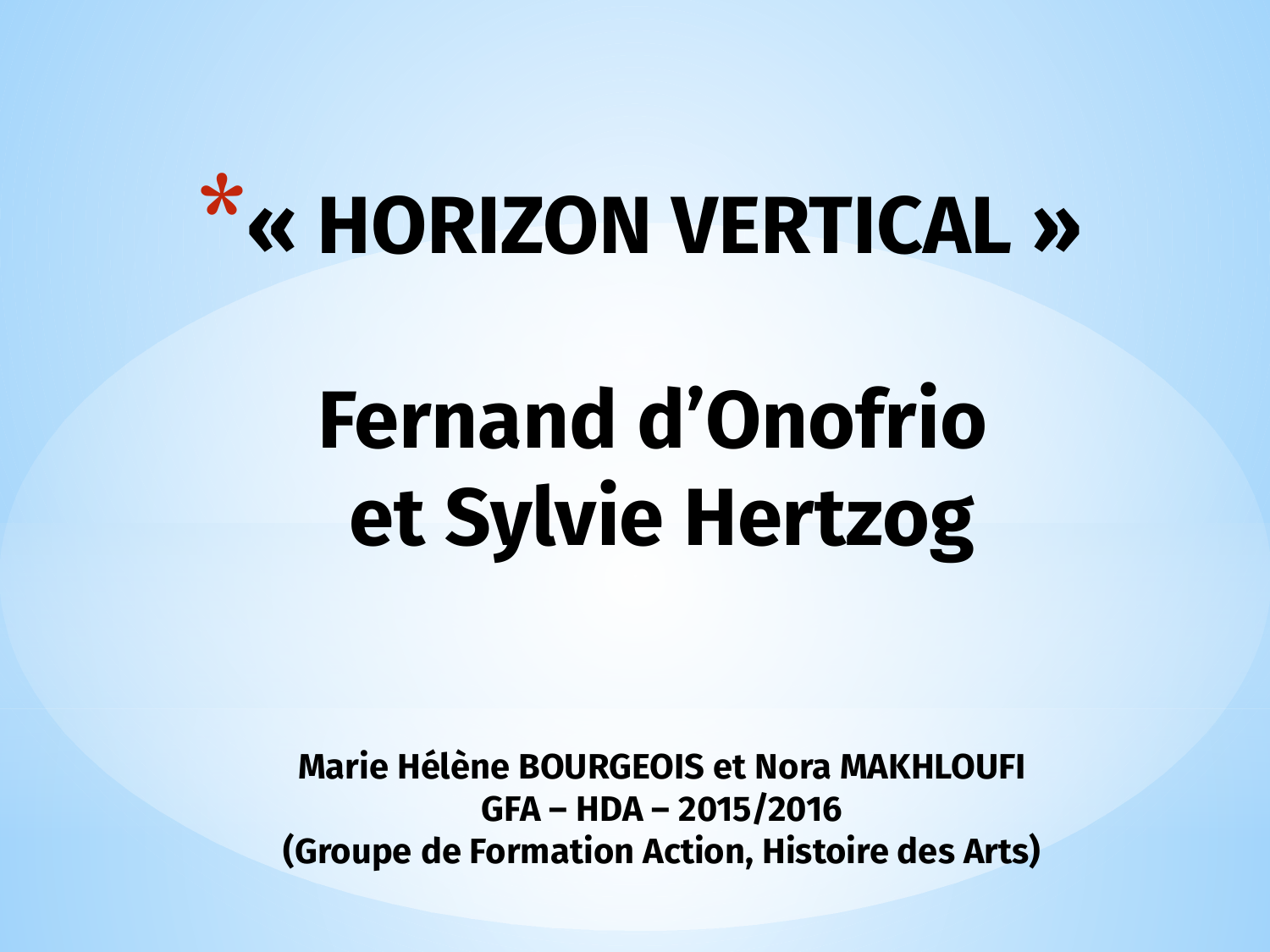

# « HORIZON VERTICAL » Fernand d’Onofrio et Sylvie Hertzog Marie Hélène BOURGEOIS et Nora MAKHLOUFI GFA – HDA – 2015/2016 (Groupe de Formation Action, Histoire des Arts)